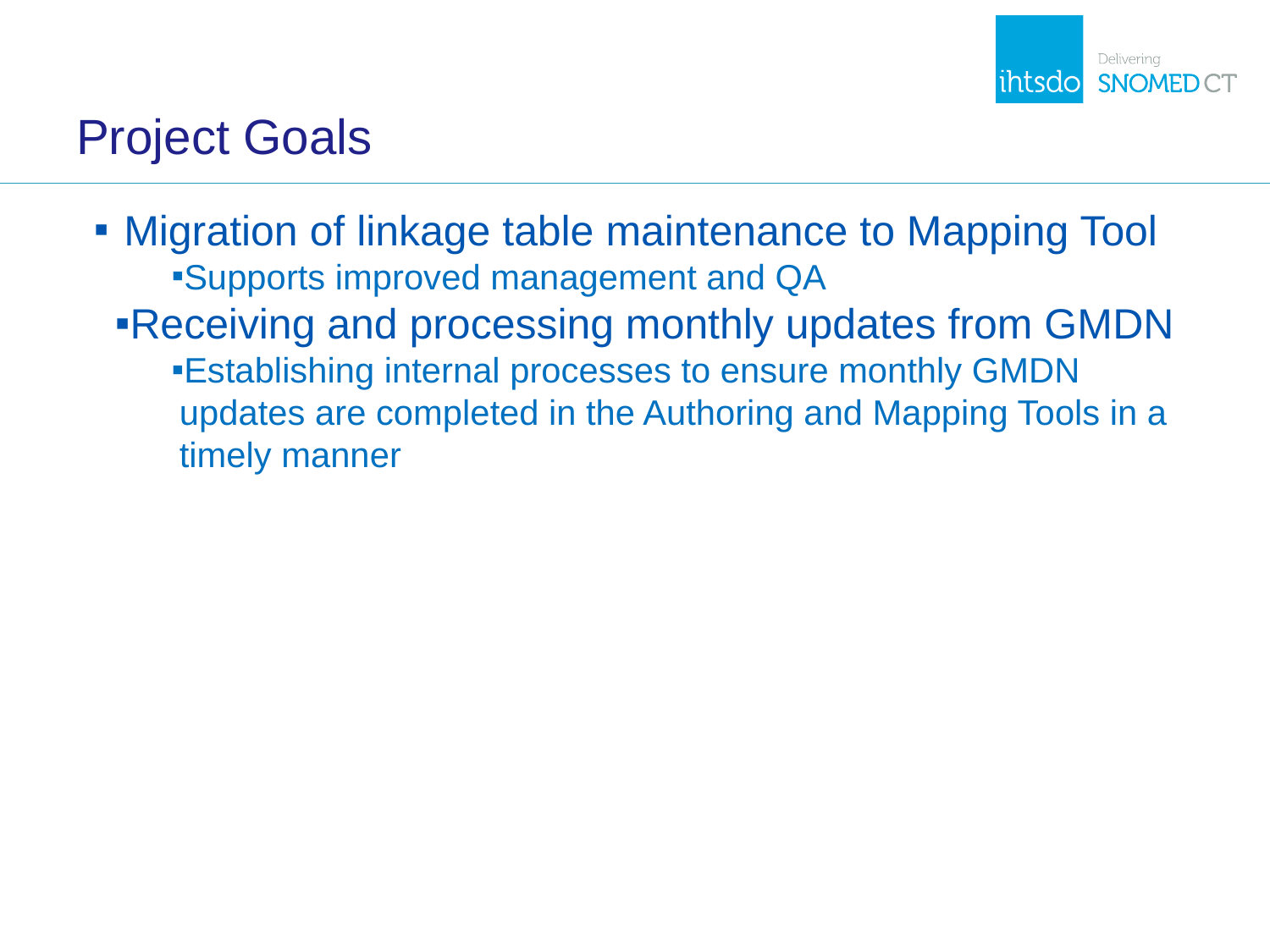

# Project Goals
Migration of linkage table maintenance to Mapping Tool
Supports improved management and QA
Receiving and processing monthly updates from GMDN
Establishing internal processes to ensure monthly GMDN updates are completed in the Authoring and Mapping Tools in a timely manner